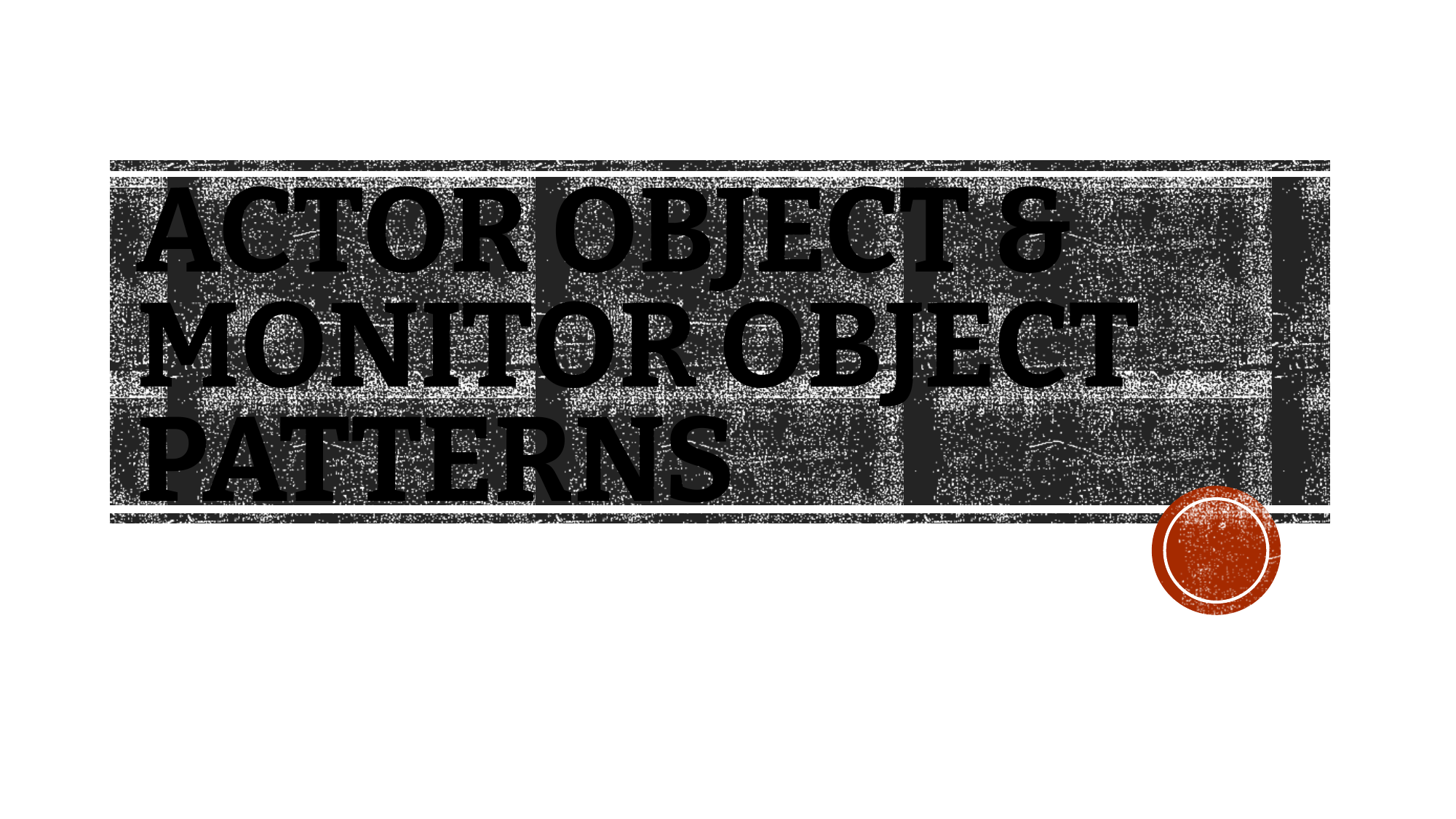

# Actor Object & Monitor Object patterns